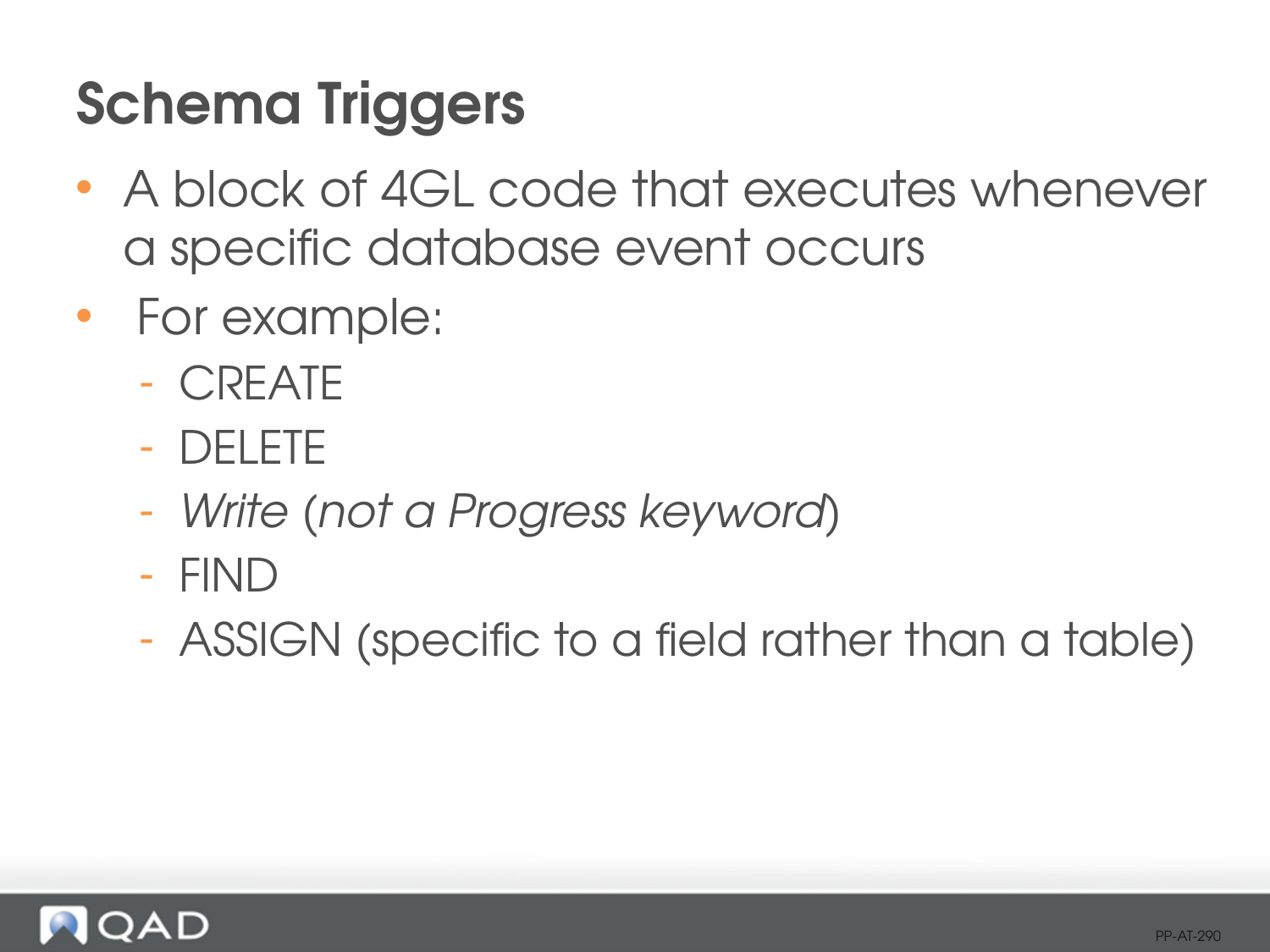

# Schema Triggers
A block of 4GL code that executes whenever a specific database event occurs
 For example:
CREATE
DELETE
Write (not a Progress keyword)
FIND
ASSIGN (specific to a field rather than a table)

PP-AT-290